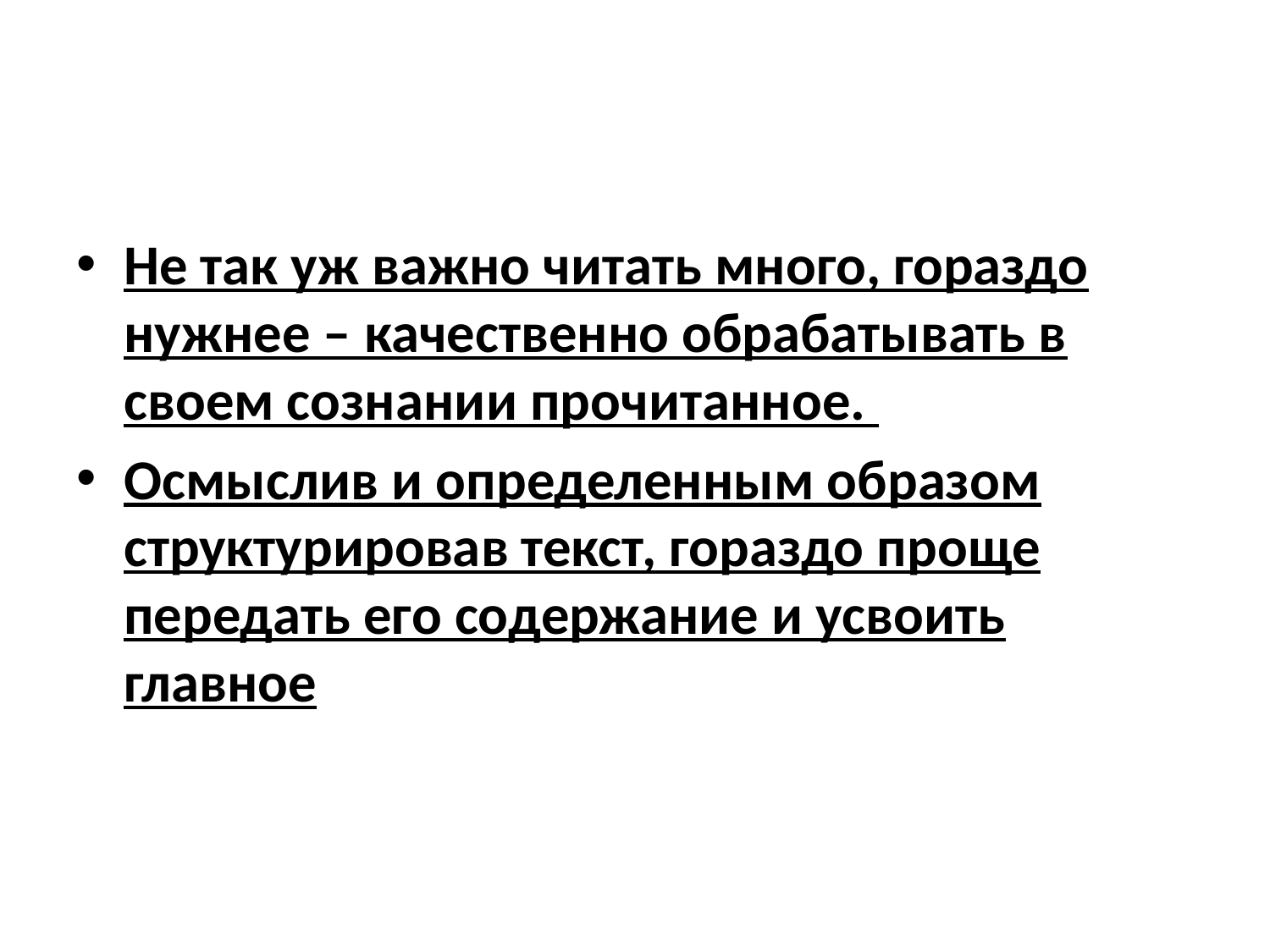

Не так уж важно читать много, гораздо нужнее – качественно обрабатывать в своем сознании прочитанное.
Осмыслив и определенным образом структурировав текст, гораздо проще передать его содержание и усвоить главное